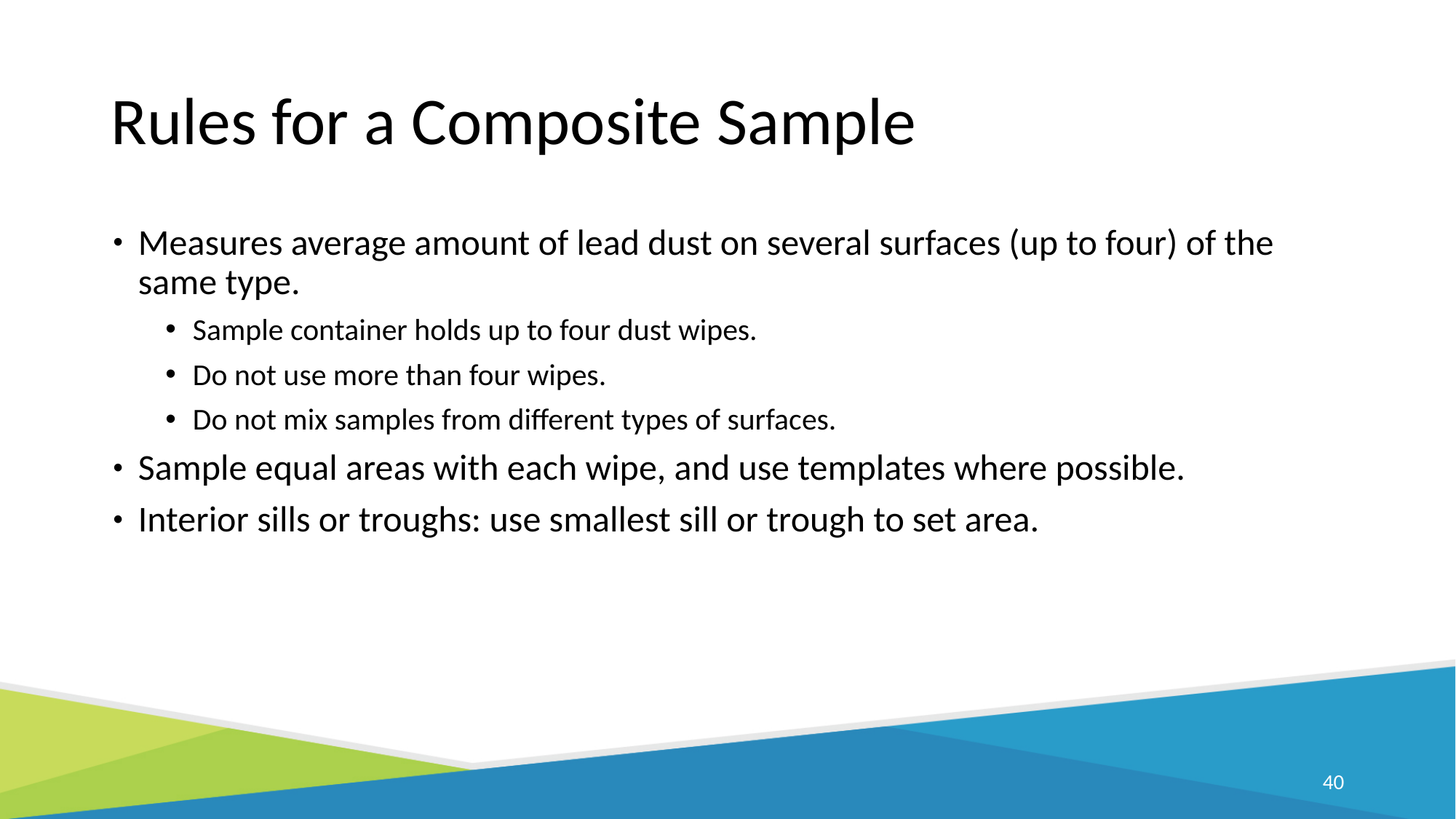

# Rules for a Composite Sample
Measures average amount of lead dust on several surfaces (up to four) of the same type.
Sample container holds up to four dust wipes.
Do not use more than four wipes.
Do not mix samples from different types of surfaces.
Sample equal areas with each wipe, and use templates where possible.
Interior sills or troughs: use smallest sill or trough to set area.

40